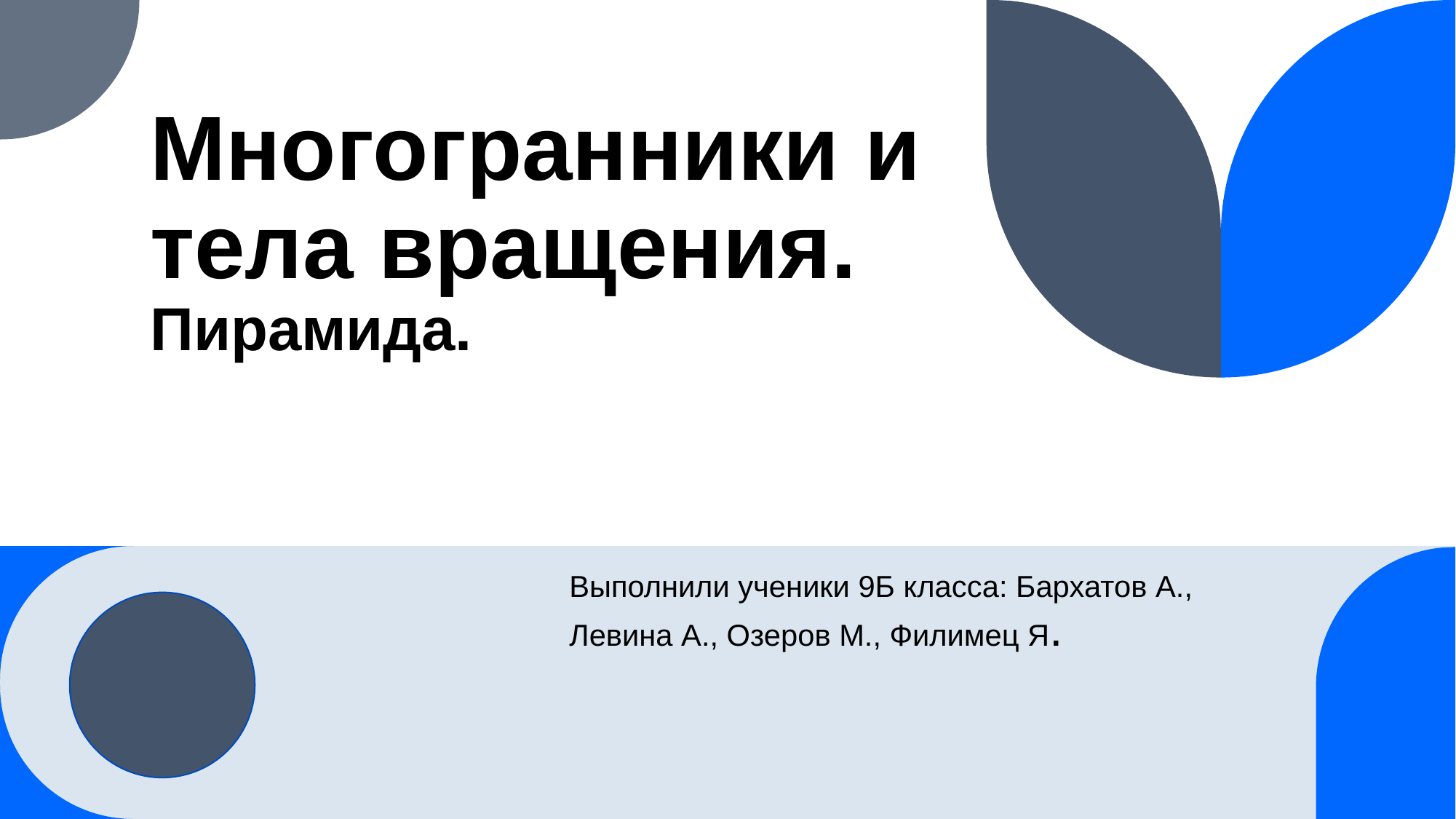

# Многогранники и тела вращения. Пирамида.
Выполнили ученики 9Б класса: Бархатов А., Левина А., Озеров М., Филимец Я.